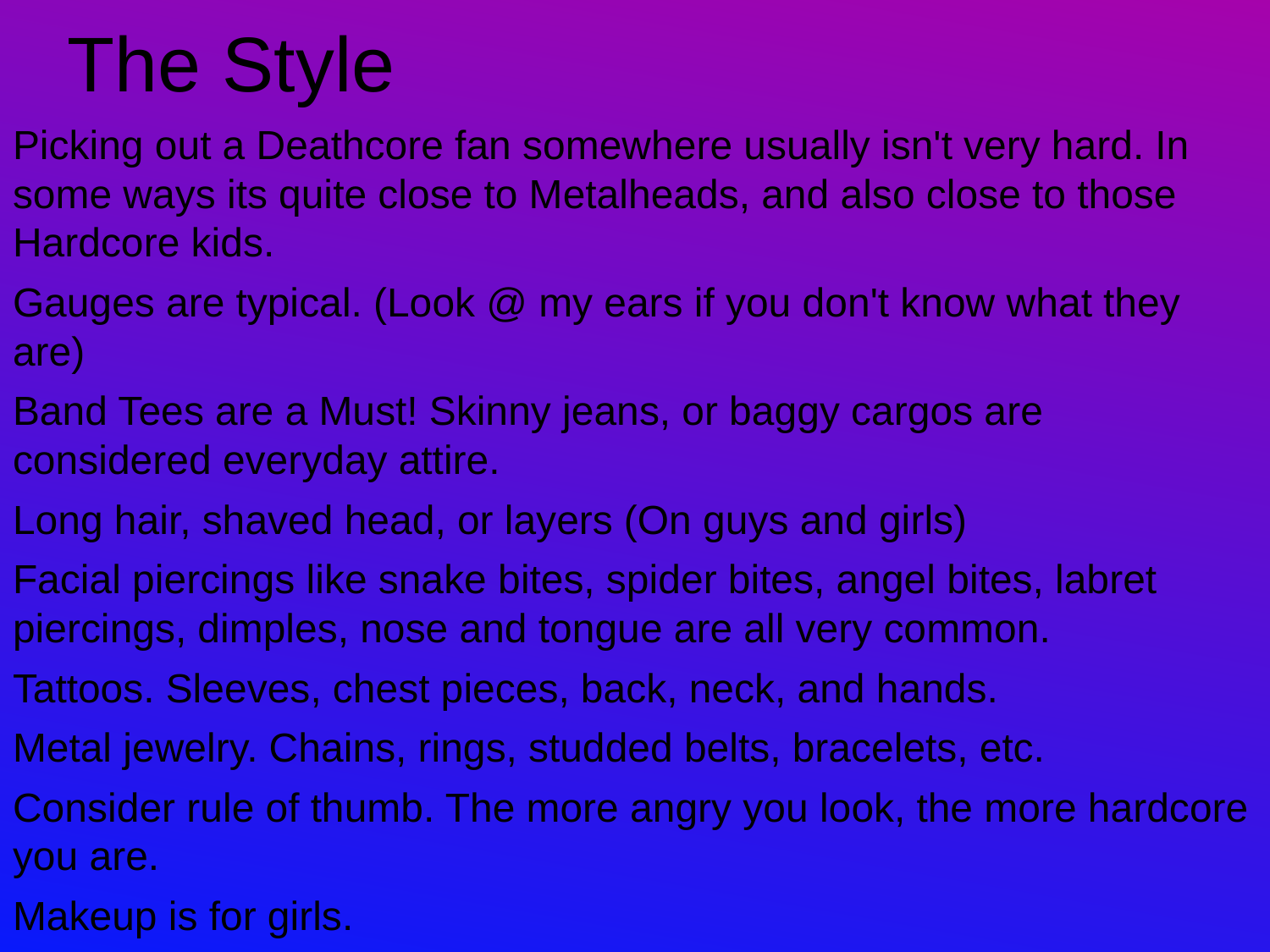

# The Style
Picking out a Deathcore fan somewhere usually isn't very hard. In some ways its quite close to Metalheads, and also close to those Hardcore kids.
Gauges are typical. (Look @ my ears if you don't know what they are)
Band Tees are a Must! Skinny jeans, or baggy cargos are considered everyday attire.
Long hair, shaved head, or layers (On guys and girls)
Facial piercings like snake bites, spider bites, angel bites, labret piercings, dimples, nose and tongue are all very common.
Tattoos. Sleeves, chest pieces, back, neck, and hands.
Metal jewelry. Chains, rings, studded belts, bracelets, etc.
Consider rule of thumb. The more angry you look, the more hardcore you are.
Makeup is for girls.